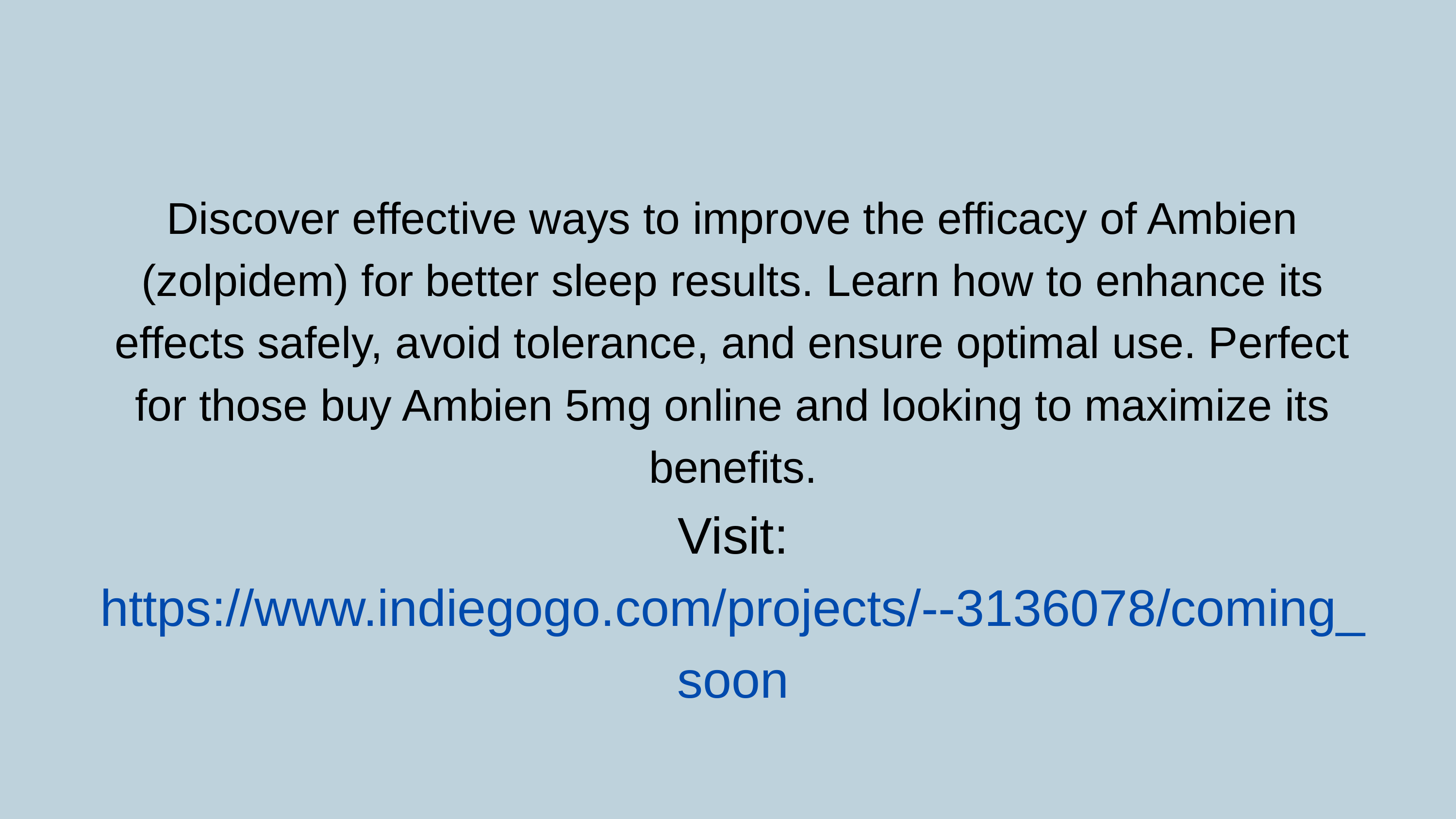

Discover effective ways to improve the efficacy of Ambien (zolpidem) for better sleep results. Learn how to enhance its effects safely, avoid tolerance, and ensure optimal use. Perfect for those buy Ambien 5mg online and looking to maximize its benefits.
Visit: https://www.indiegogo.com/projects/--3136078/coming_soon